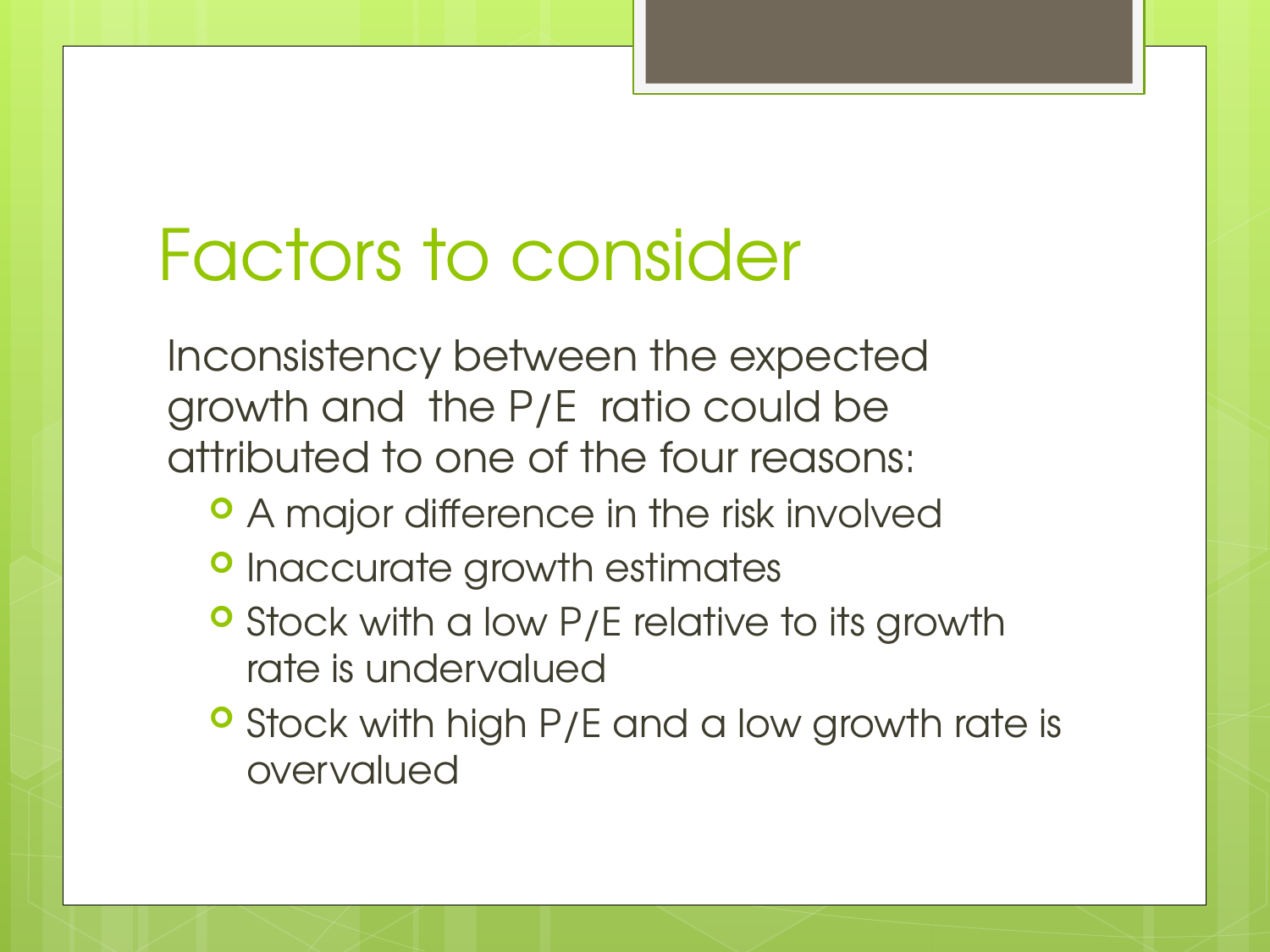

# Factors to consider
Inconsistency between the expected growth and  the P/E  ratio could be attributed to one of the four reasons:
A major difference in the risk involved
Inaccurate growth estimates
Stock with a low P/E relative to its growth rate is undervalued
Stock with high P/E and a low growth rate is overvalued